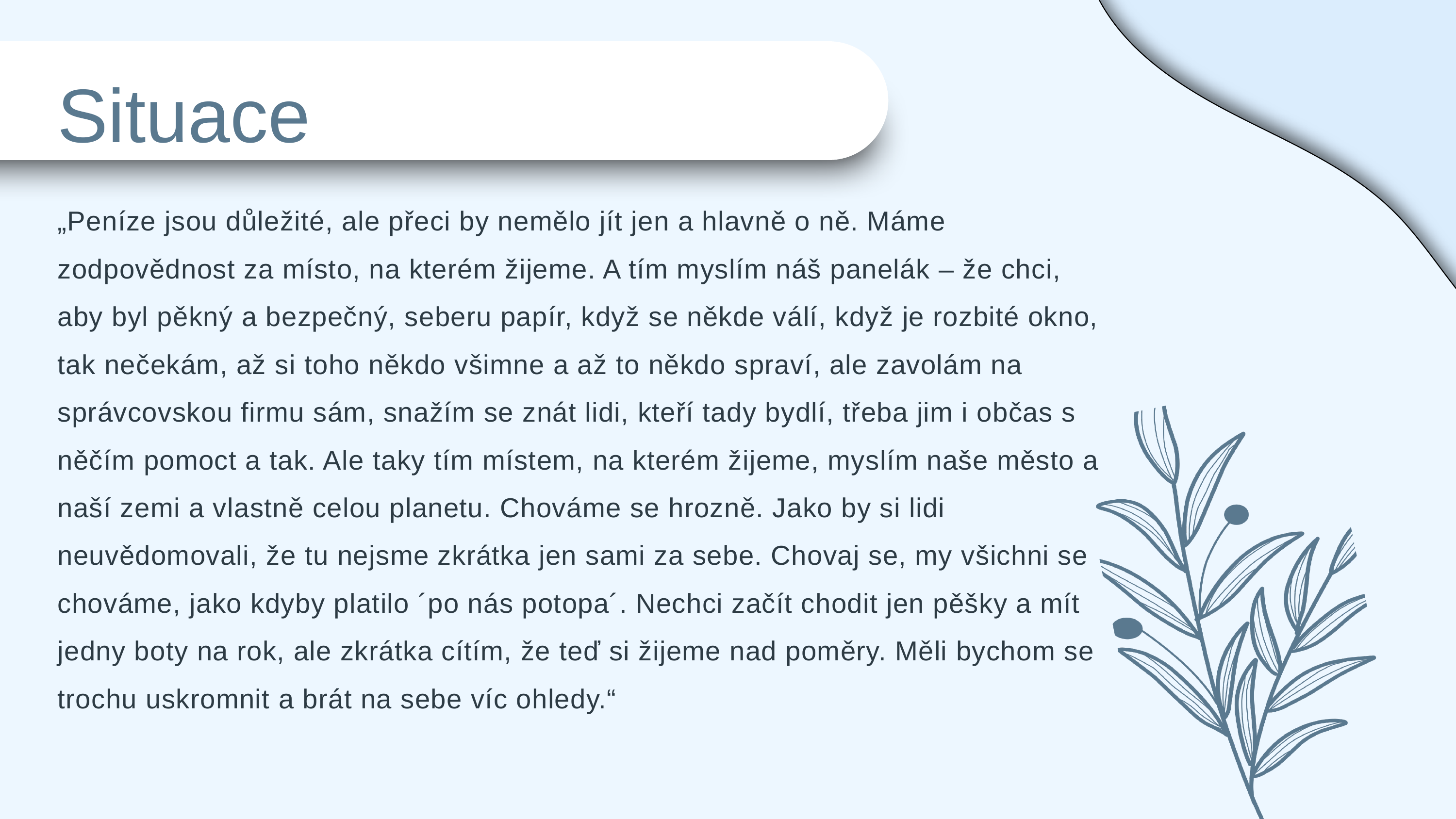

Situace
„Peníze jsou důležité, ale přeci by nemělo jít jen a hlavně o ně. Máme zodpovědnost za místo, na kterém žijeme. A tím myslím náš panelák – že chci, aby byl pěkný a bezpečný, seberu papír, když se někde válí, když je rozbité okno, tak nečekám, až si toho někdo všimne a až to někdo spraví, ale zavolám na správcovskou firmu sám, snažím se znát lidi, kteří tady bydlí, třeba jim i občas s něčím pomoct a tak. Ale taky tím místem, na kterém žijeme, myslím naše město a naší zemi a vlastně celou planetu. Chováme se hrozně. Jako by si lidi neuvědomovali, že tu nejsme zkrátka jen sami za sebe. Chovaj se, my všichni se chováme, jako kdyby platilo ´po nás potopa´. Nechci začít chodit jen pěšky a mít jedny boty na rok, ale zkrátka cítím, že teď si žijeme nad poměry. Měli bychom se trochu uskromnit a brát na sebe víc ohledy.“